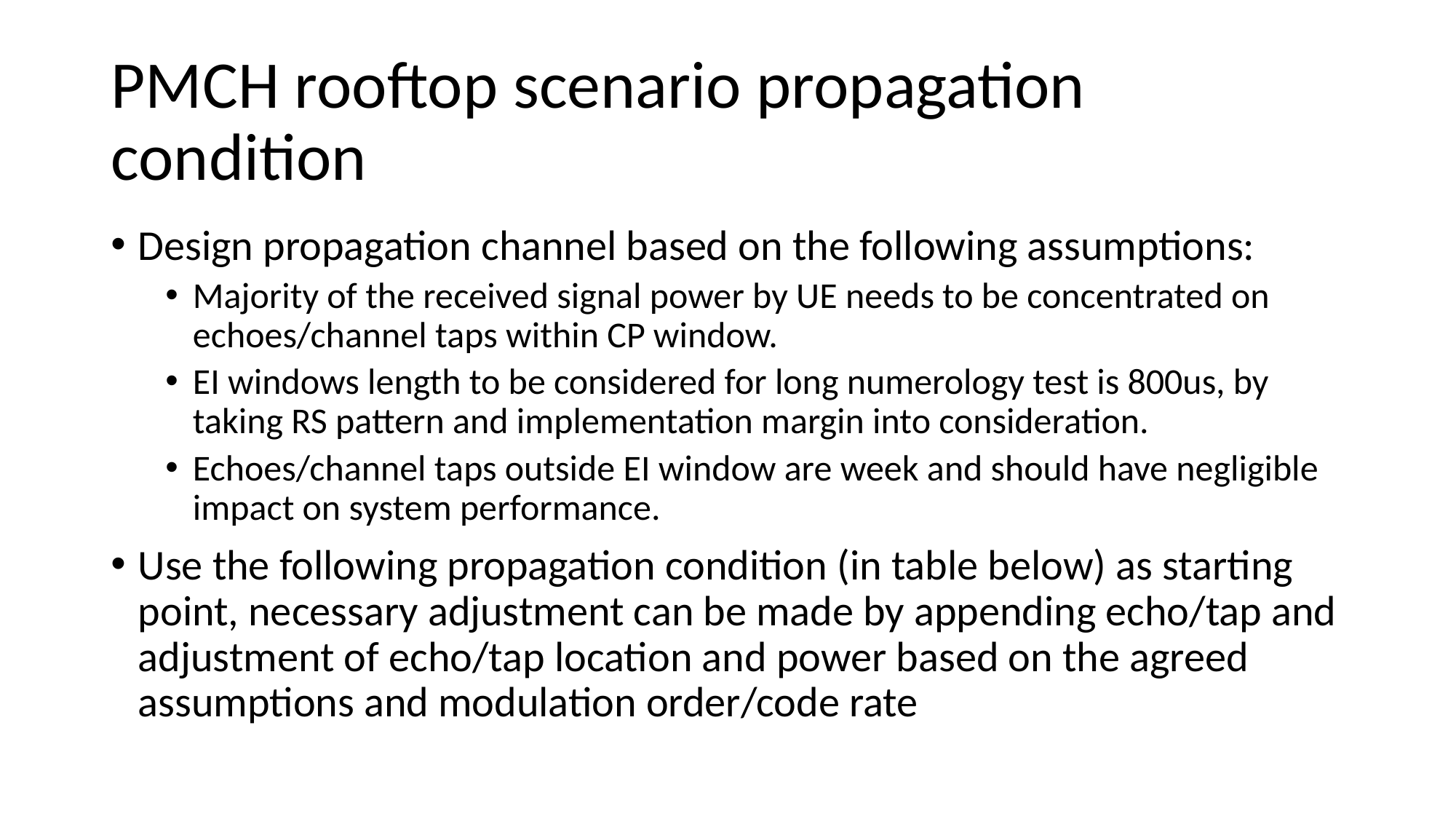

# PMCH rooftop scenario propagation condition
Design propagation channel based on the following assumptions:
Majority of the received signal power by UE needs to be concentrated on echoes/channel taps within CP window.
EI windows length to be considered for long numerology test is 800us, by taking RS pattern and implementation margin into consideration.
Echoes/channel taps outside EI window are week and should have negligible impact on system performance.
Use the following propagation condition (in table below) as starting point, necessary adjustment can be made by appending echo/tap and adjustment of echo/tap location and power based on the agreed assumptions and modulation order/code rate